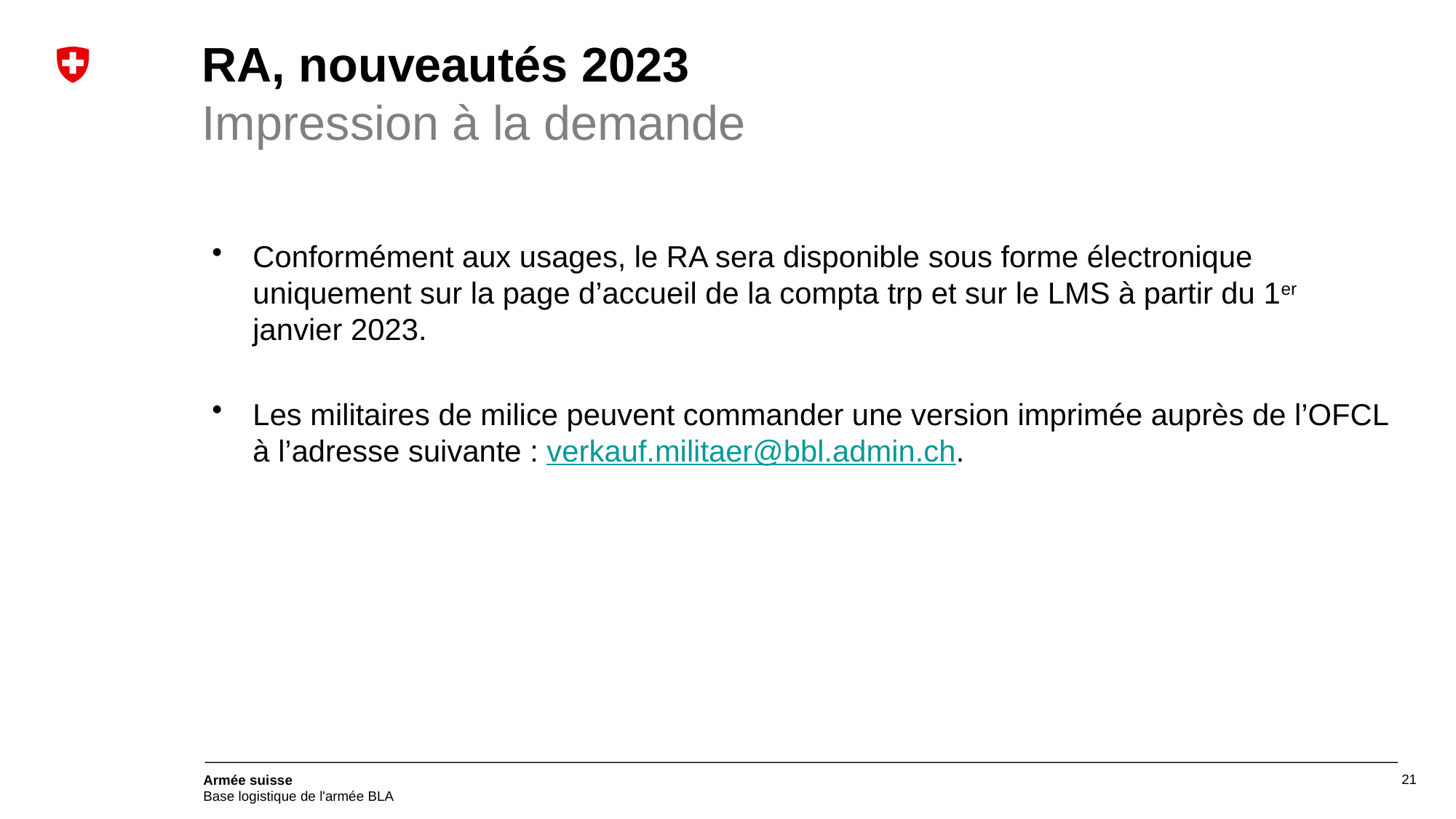

# RA, nouveautés 2023 Impression à la demande
Conformément aux usages, le RA sera disponible sous forme électronique uniquement sur la page d’accueil de la compta trp et sur le LMS à partir du 1er janvier 2023.

Les militaires de milice peuvent commander une version imprimée auprès de l’OFCL à l’adresse suivante : verkauf.militaer@bbl.admin.ch.